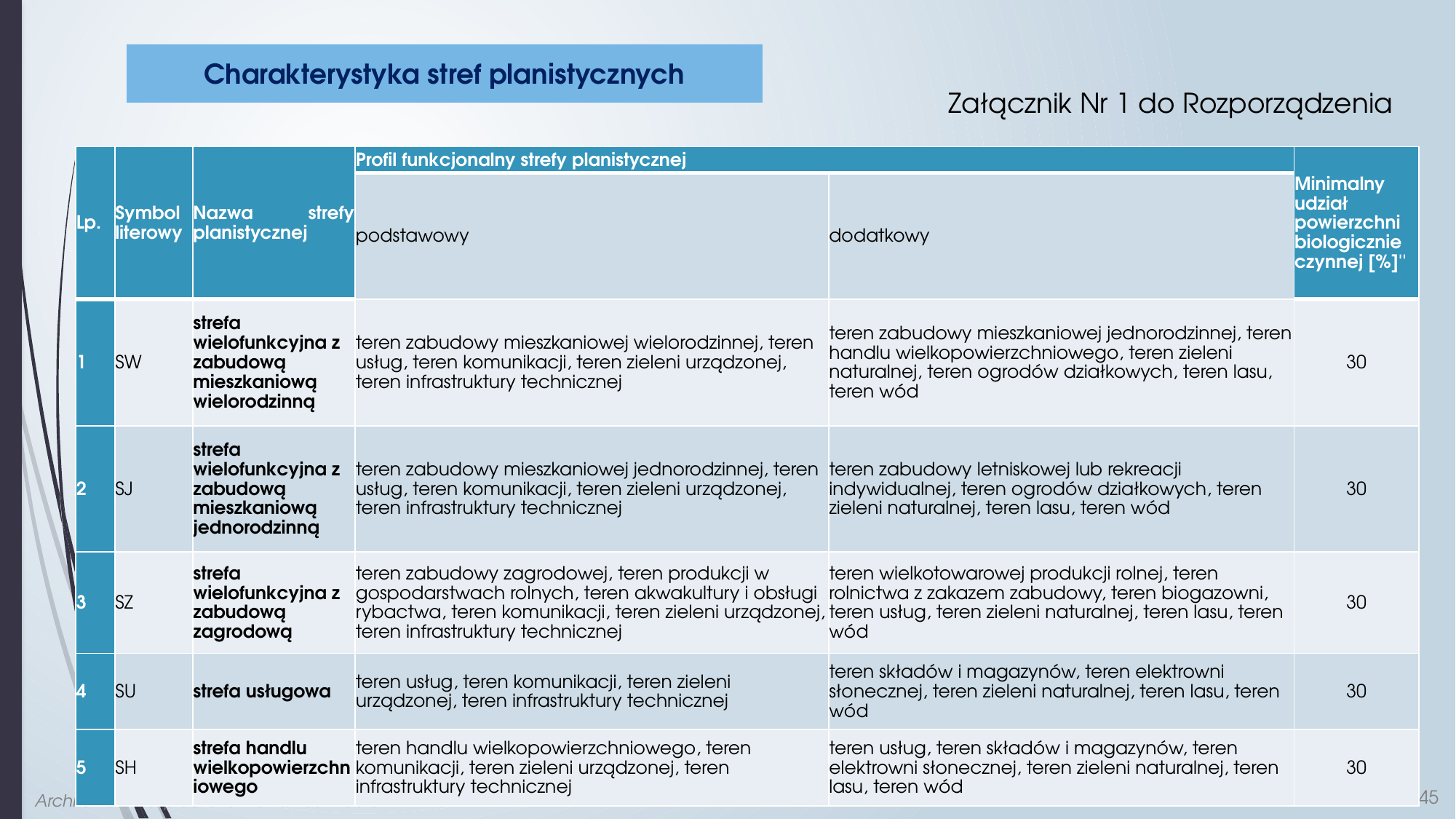

Charakterystyka stref planistycznych
Załącznik Nr 1 do Rozporządzenia
| Lp. | Symbol literowy | Nazwa strefy planistycznej | Profil funkcjonalny strefy planistycznej |  | Minimalny udział powierzchni biologicznie czynnej [%]'' |
| --- | --- | --- | --- | --- | --- |
|  |  |  | podstawowy | dodatkowy |  |
| 1 | SW | strefa wielofunkcyjna z zabudową mieszkaniową wielorodzinną | teren zabudowy mieszkaniowej wielorodzinnej, teren usług, teren komunikacji, teren zieleni urządzonej, teren infrastruktury technicznej | teren zabudowy mieszkaniowej jednorodzinnej, teren handlu wielkopowierzchniowego, teren zieleni naturalnej, teren ogrodów działkowych, teren lasu, teren wód | 30 |
| 2 | SJ | strefa wielofunkcyjna z zabudową mieszkaniową jednorodzinną | teren zabudowy mieszkaniowej jednorodzinnej, teren usług, teren komunikacji, teren zieleni urządzonej, teren infrastruktury technicznej | teren zabudowy letniskowej lub rekreacji indywidualnej, teren ogrodów działkowych, teren zieleni naturalnej, teren lasu, teren wód | 30 |
| 3 | SZ | strefa wielofunkcyjna z zabudową zagrodową | teren zabudowy zagrodowej, teren produkcji w gospodarstwach rolnych, teren akwakultury i obsługi rybactwa, teren komunikacji, teren zieleni urządzonej, teren infrastruktury technicznej | teren wielkotowarowej produkcji rolnej, teren rolnictwa z zakazem zabudowy, teren biogazowni, teren usług, teren zieleni naturalnej, teren lasu, teren wód | 30 |
| 4 | SU | strefa usługowa | teren usług, teren komunikacji, teren zieleni urządzonej, teren infrastruktury technicznej | teren składów i magazynów, teren elektrowni słonecznej, teren zieleni naturalnej, teren lasu, teren wód | 30 |
| 5 | SH | strefa handlu wielkopowierzchniowego | teren handlu wielkopowierzchniowego, teren komunikacji, teren zieleni urządzonej, teren infrastruktury technicznej | teren usług, teren składów i magazynów, teren elektrowni słonecznej, teren zieleni naturalnej, teren lasu, teren wód | 30 |